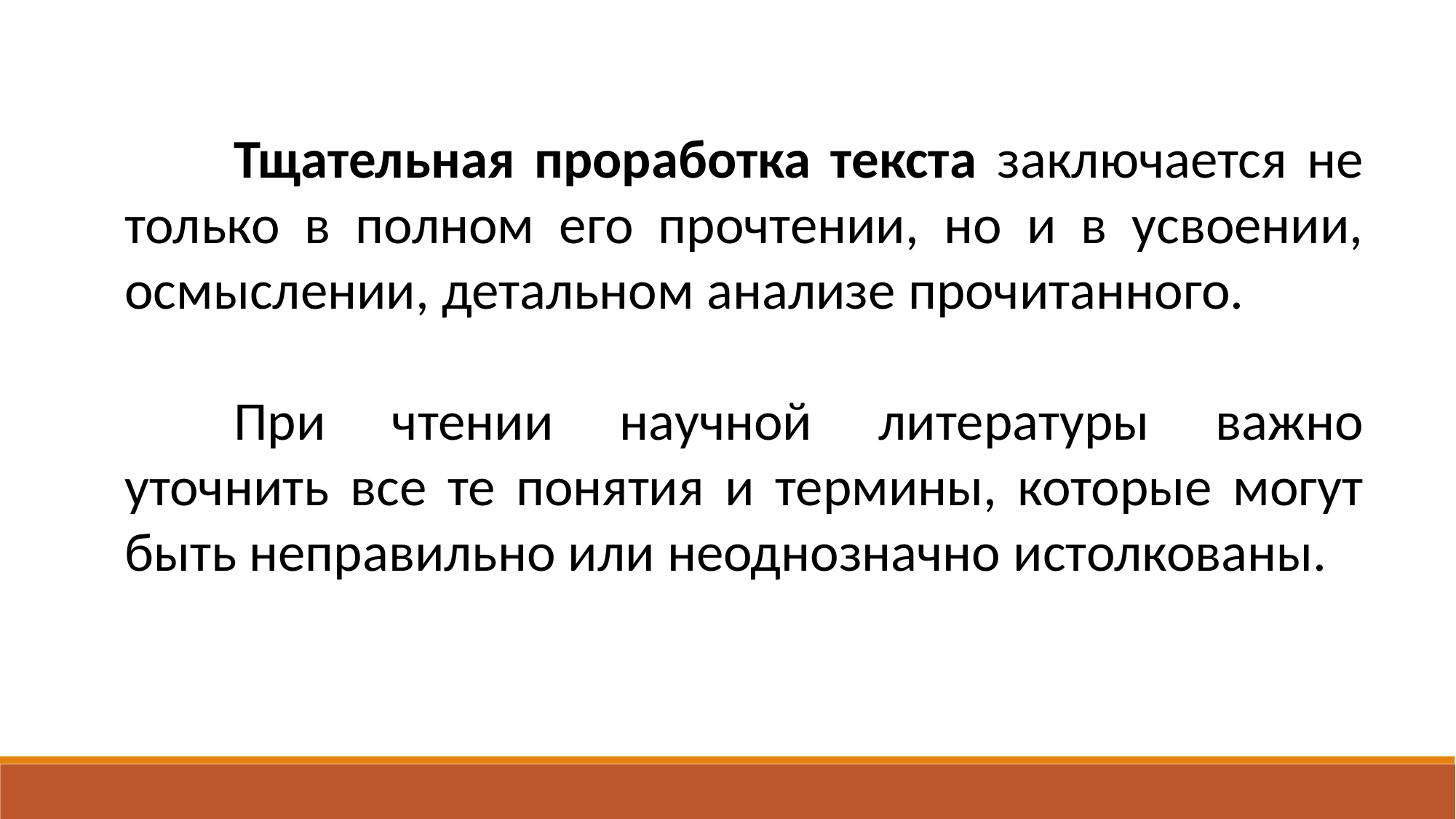

Тщательная проработка текста заключается не только в полном его прочтении, но и в усвоении, осмыслении, детальном анализе прочитанного.

	При чтении научной литературы важно уточнить все те понятия и термины, которые могут быть неправильно или неоднозначно истолкованы.